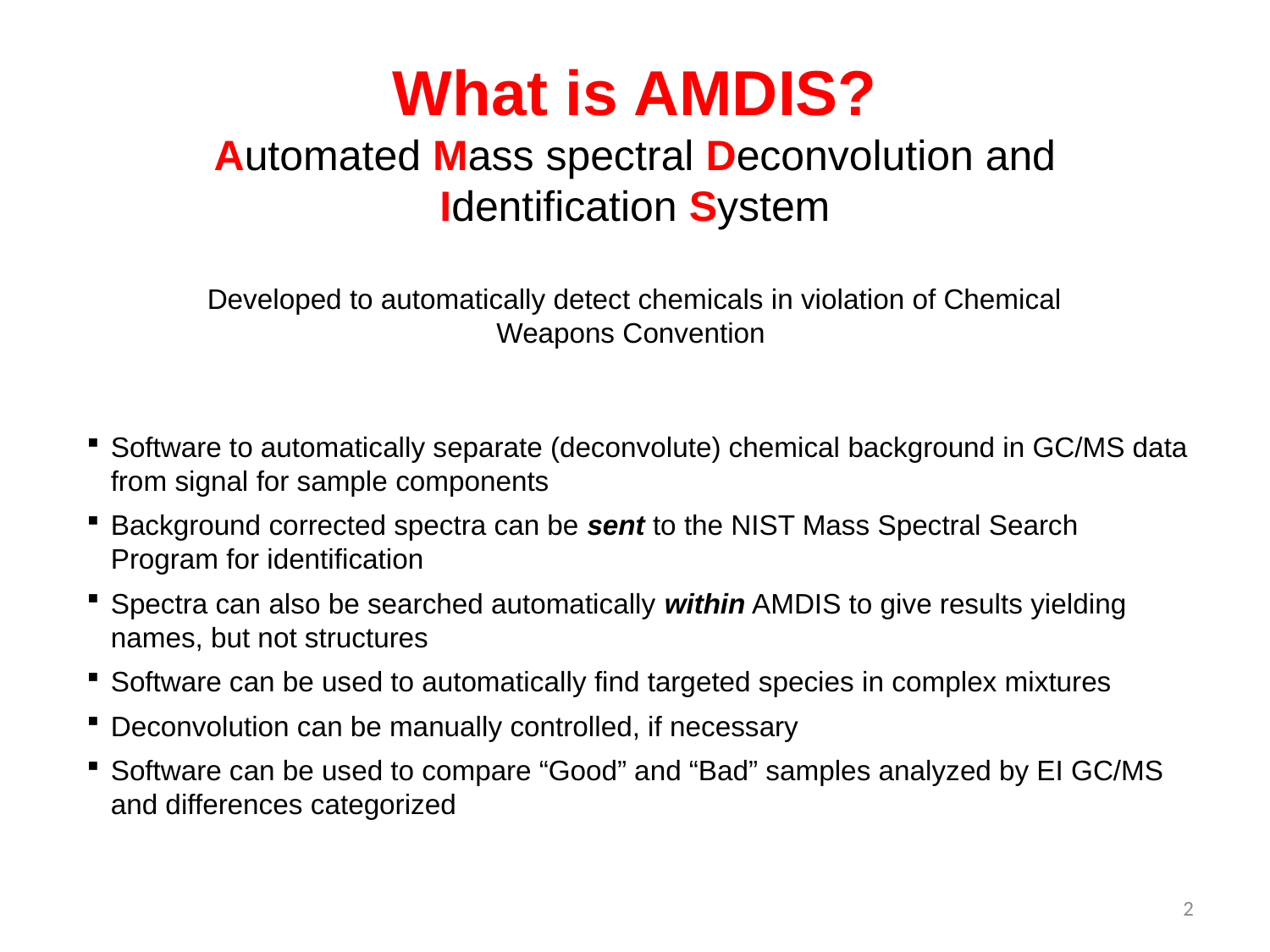

What is AMDIS?
Automated Mass spectral Deconvolution and Identification System

Developed to automatically detect chemicals in violation of Chemical Weapons Convention
Software to automatically separate (deconvolute) chemical background in GC/MS data from signal for sample components
Background corrected spectra can be sent to the NIST Mass Spectral Search Program for identification
Spectra can also be searched automatically within AMDIS to give results yielding names, but not structures
Software can be used to automatically find targeted species in complex mixtures
Deconvolution can be manually controlled, if necessary
Software can be used to compare “Good” and “Bad” samples analyzed by EI GC/MS and differences categorized
2